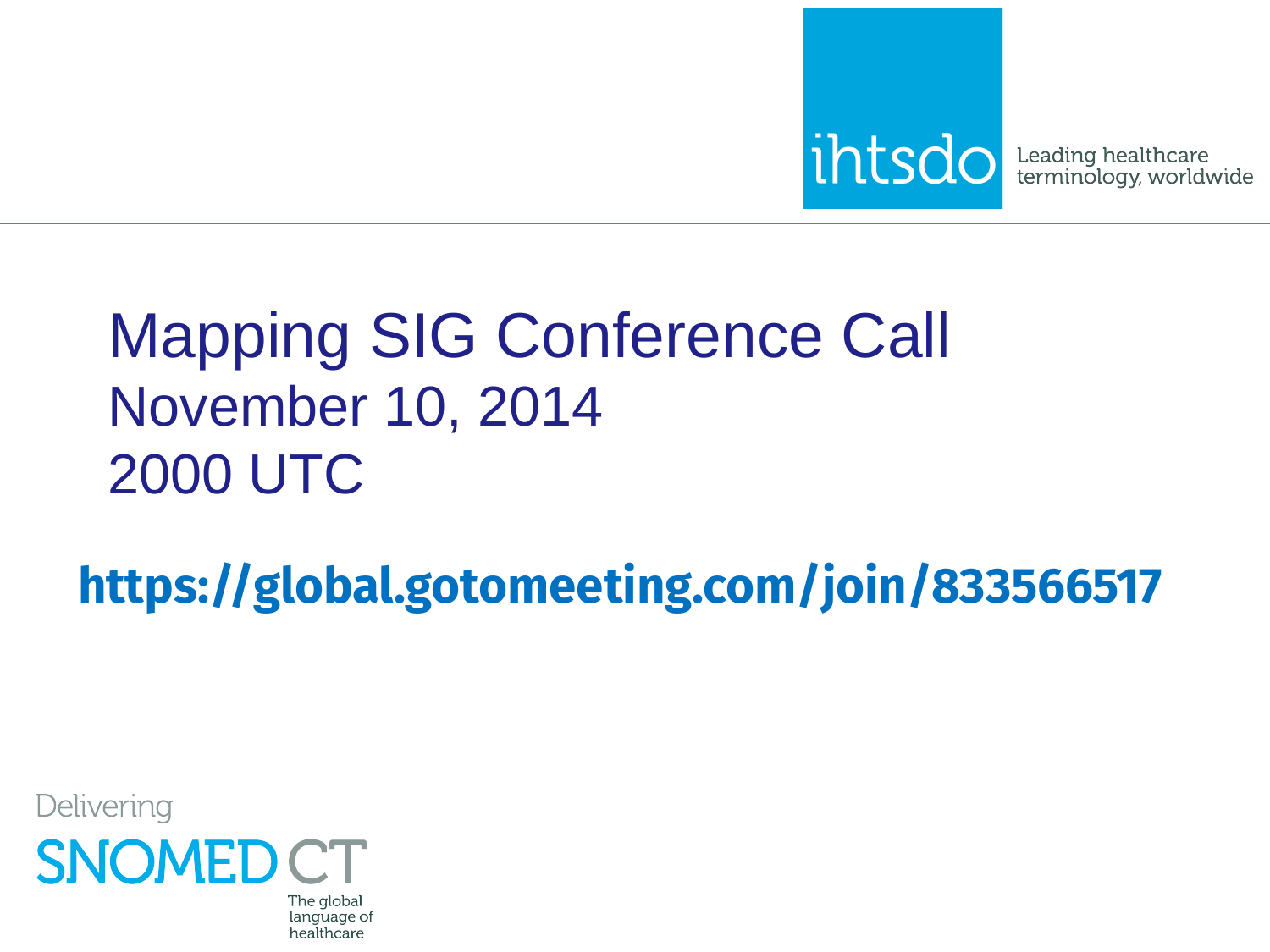

# Mapping SIG Conference Call November 10, 2014 2000 UTC
https://global.gotomeeting.com/join/833566517